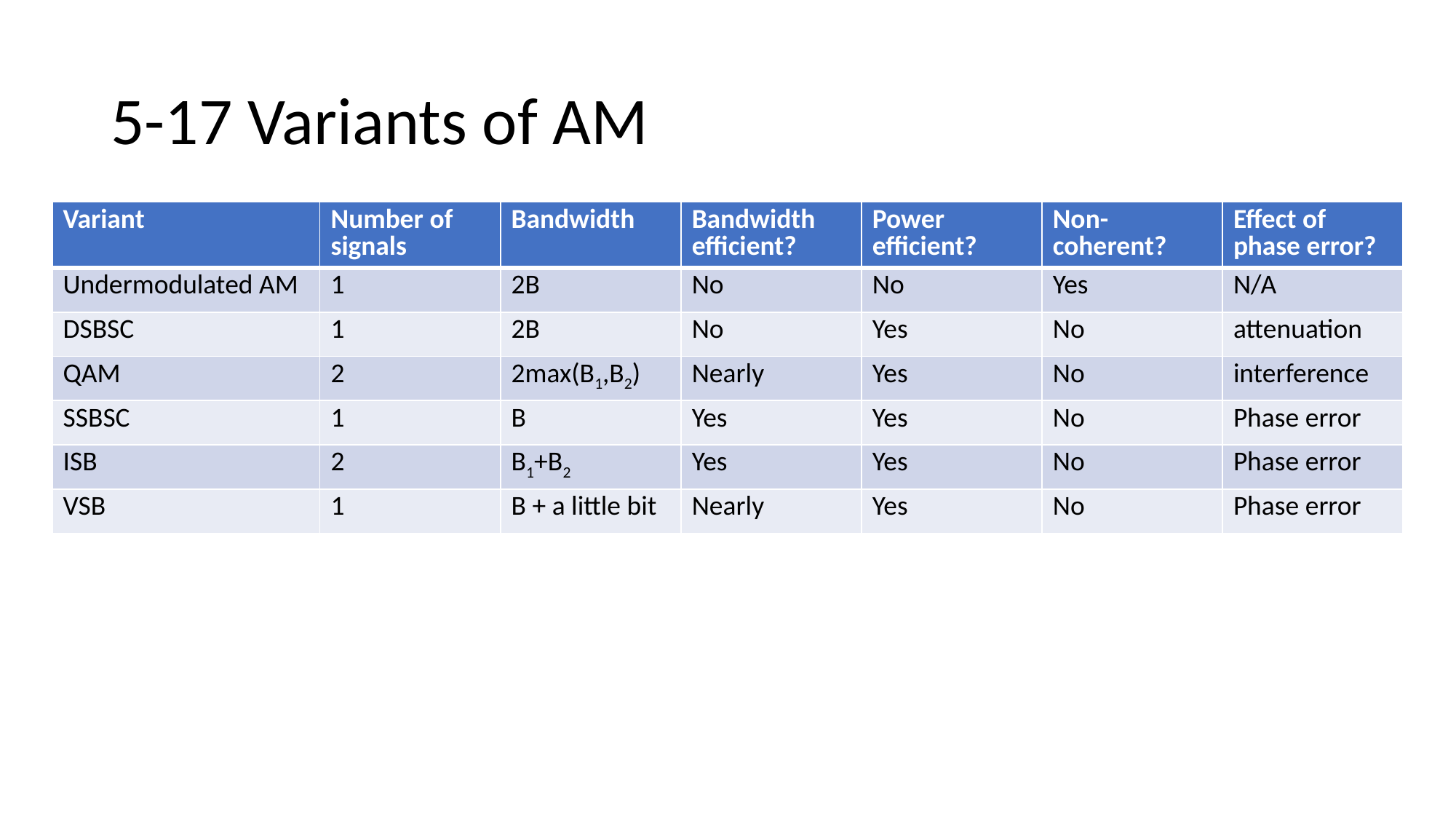

# 5-17 Variants of AM
| Variant | Number of signals | Bandwidth | Bandwidth efficient? | Power efficient? | Non-coherent? | Effect of phase error? |
| --- | --- | --- | --- | --- | --- | --- |
| Undermodulated AM | 1 | 2B | No | No | Yes | N/A |
| DSBSC | 1 | 2B | No | Yes | No | attenuation |
| QAM | 2 | 2max(B1,B2) | Nearly | Yes | No | interference |
| SSBSC | 1 | B | Yes | Yes | No | Phase error |
| ISB | 2 | B1+B2 | Yes | Yes | No | Phase error |
| VSB | 1 | B + a little bit | Nearly | Yes | No | Phase error |